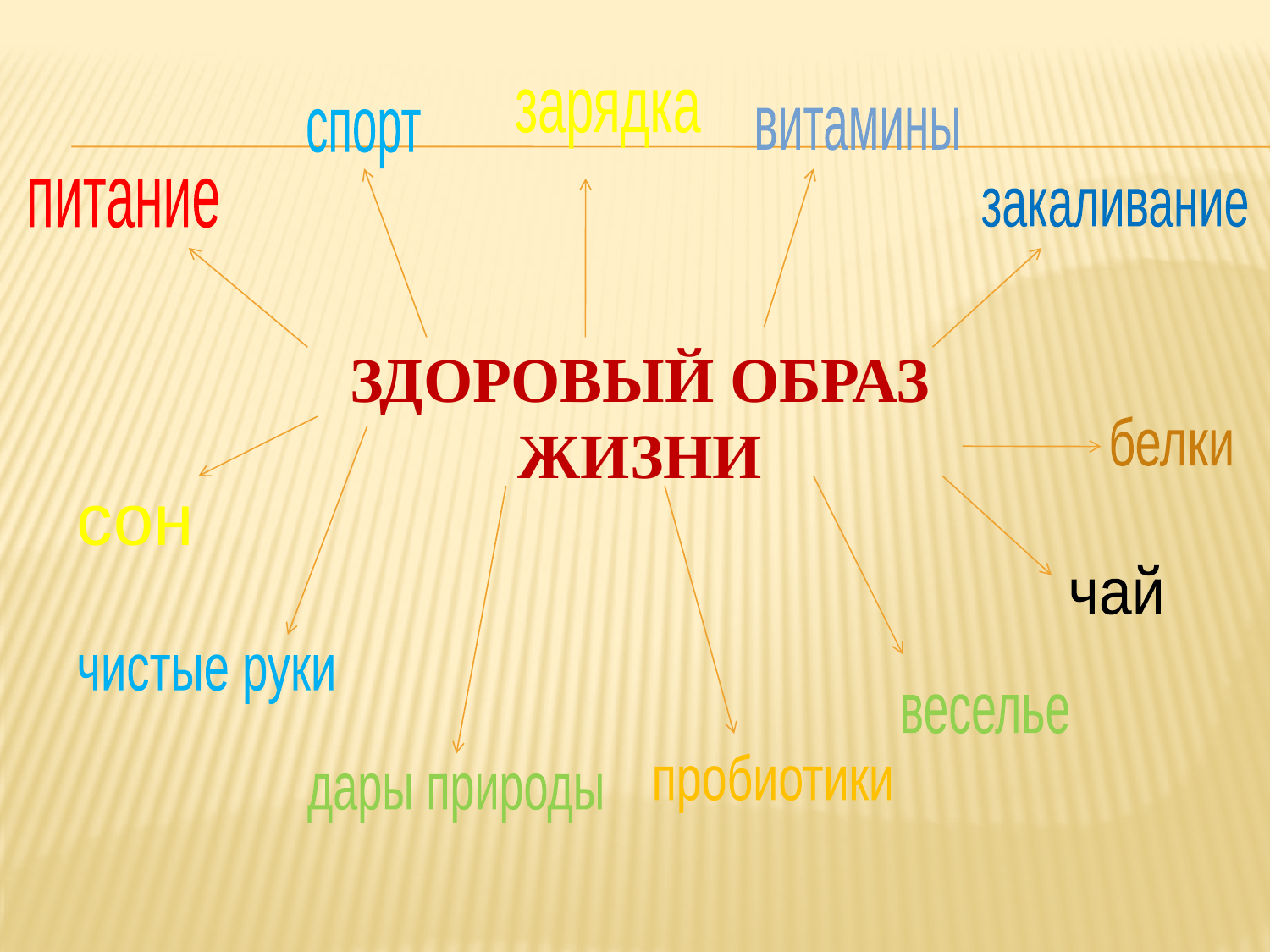

витамины
зарядка
спорт

питание
закаливание
# Здоровый образ жизни
белки
сон
чай
чистые руки
веселье
пробиотики
дары природы